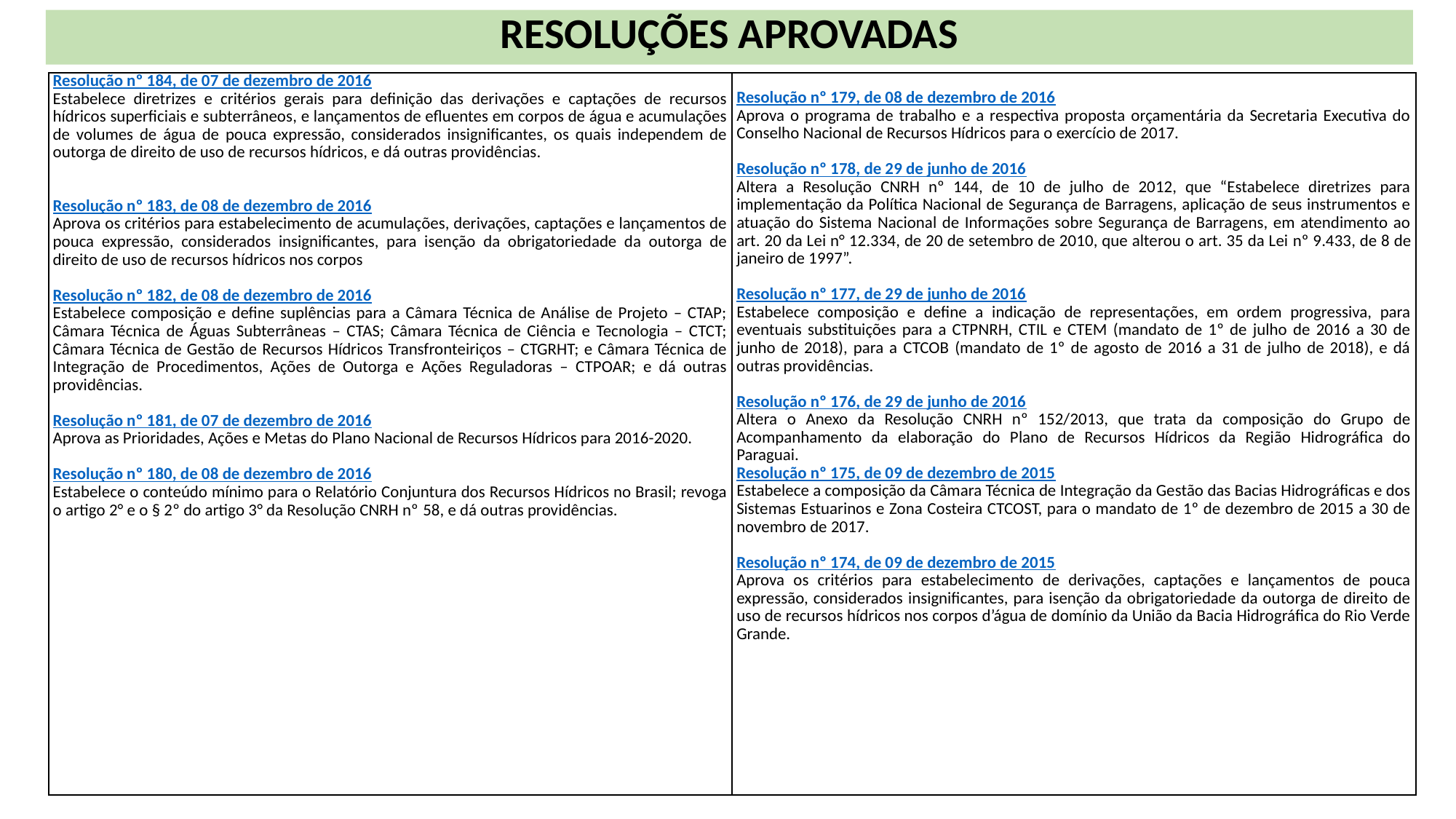

# RESOLUÇÕES APROVADAS
| Resolução nº 184, de 07 de dezembro de 2016 Estabelece diretrizes e critérios gerais para definição das derivações e captações de recursos hídricos superficiais e subterrâneos, e lançamentos de efluentes em corpos de água e acumulações de volumes de água de pouca expressão, considerados insignificantes, os quais independem de outorga de direito de uso de recursos hídricos, e dá outras providências.     Resolução nº 183, de 08 de dezembro de 2016 Aprova os critérios para estabelecimento de acumulações, derivações, captações e lançamentos de pouca expressão, considerados insignificantes, para isenção da obrigatoriedade da outorga de direito de uso de recursos hídricos nos corpos   Resolução nº 182, de 08 de dezembro de 2016 Estabelece composição e define suplências para a Câmara Técnica de Análise de Projeto – CTAP; Câmara Técnica de Águas Subterrâneas – CTAS; Câmara Técnica de Ciência e Tecnologia – CTCT; Câmara Técnica de Gestão de Recursos Hídricos Transfronteiriços – CTGRHT; e Câmara Técnica de Integração de Procedimentos, Ações de Outorga e Ações Reguladoras – CTPOAR; e dá outras providências.   Resolução nº 181, de 07 de dezembro de 2016 Aprova as Prioridades, Ações e Metas do Plano Nacional de Recursos Hídricos para 2016-2020.   Resolução nº 180, de 08 de dezembro de 2016 Estabelece o conteúdo mínimo para o Relatório Conjuntura dos Recursos Hídricos no Brasil; revoga o artigo 2° e o § 2º do artigo 3° da Resolução CNRH nº 58, e dá outras providências. | Resolução nº 179, de 08 de dezembro de 2016 Aprova o programa de trabalho e a respectiva proposta orçamentária da Secretaria Executiva do Conselho Nacional de Recursos Hídricos para o exercício de 2017. Resolução nº 178, de 29 de junho de 2016 Altera a Resolução CNRH nº 144, de 10 de julho de 2012, que “Estabelece diretrizes para implementação da Política Nacional de Segurança de Barragens, aplicação de seus instrumentos e atuação do Sistema Nacional de Informações sobre Segurança de Barragens, em atendimento ao art. 20 da Lei n° 12.334, de 20 de setembro de 2010, que alterou o art. 35 da Lei nº 9.433, de 8 de janeiro de 1997”.   Resolução nº 177, de 29 de junho de 2016 Estabelece composição e define a indicação de representações, em ordem progressiva, para eventuais substituições para a CTPNRH, CTIL e CTEM (mandato de 1º de julho de 2016 a 30 de junho de 2018), para a CTCOB (mandato de 1º de agosto de 2016 a 31 de julho de 2018), e dá outras providências.   Resolução nº 176, de 29 de junho de 2016 Altera o Anexo da Resolução CNRH nº 152/2013, que trata da composição do Grupo de Acompanhamento da elaboração do Plano de Recursos Hídricos da Região Hidrográfica do Paraguai. Resolução nº 175, de 09 de dezembro de 2015 Estabelece a composição da Câmara Técnica de Integração da Gestão das Bacias Hidrográficas e dos Sistemas Estuarinos e Zona Costeira CTCOST, para o mandato de 1º de dezembro de 2015 a 30 de novembro de 2017.   Resolução nº 174, de 09 de dezembro de 2015 Aprova os critérios para estabelecimento de derivações, captações e lançamentos de pouca expressão, considerados insignificantes, para isenção da obrigatoriedade da outorga de direito de uso de recursos hídricos nos corpos d’água de domínio da União da Bacia Hidrográfica do Rio Verde Grande. |
| --- | --- |

| Resolução nº 184, de 07 de dezembro de 2016 Estabelece diretrizes e critérios gerais para definição das derivações e captações de recursos hídricos superficiais e subterrâneos, e lançamentos de efluentes em corpos de água e acumulações de volumes de água de pouca expressão, considerados insignificantes, os quais independem de outorga de direito de uso de recursos hídricos, e dá outras providências.     Resolução nº 183, de 08 de dezembro de 2016 Aprova os critérios para estabelecimento de acumulações, derivações, captações e lançamentos de pouca expressão, considerados insignificantes, para isenção da obrigatoriedade da outorga de direito de uso de recursos hídricos nos corpos   Resolução nº 182, de 08 de dezembro de 2016 Estabelece composição e define suplências para a Câmara Técnica de Análise de Projeto – CTAP; Câmara Técnica de Águas Subterrâneas – CTAS; Câmara Técnica de Ciência e Tecnologia – CTCT; Câmara Técnica de Gestão de Recursos Hídricos Transfronteiriços – CTGRHT; e Câmara Técnica de Integração de Procedimentos, Ações de Outorga e Ações Reguladoras – CTPOAR; e dá outras providências.   Resolução nº 181, de 07 de dezembro de 2016 Aprova as Prioridades, Ações e Metas do Plano Nacional de Recursos Hídricos para 2016-2020.   Resolução nº 180, de 08 de dezembro de 2016 Estabelece o conteúdo mínimo para o Relatório Conjuntura dos Recursos Hídricos no Brasil; revoga o artigo 2° e o § 2º do artigo 3° da Resolução CNRH nº 58, e dá outras providências.   Resolução nº 179, de 08 de dezembro de 2016 Aprova o programa de trabalho e a respectiva proposta orçamentária da Secretaria Executiva do Conselho Nacional de Recursos Hídricos para o exercício de 2017. | Resolução nº 178, de 29 de junho de 2016 Altera a Resolução CNRH nº 144, de 10 de julho de 2012, que “Estabelece diretrizes para implementação da Política Nacional de Segurança de Barragens, aplicação de seus instrumentos e atuação do Sistema Nacional de Informações sobre Segurança de Barragens, em atendimento ao art. 20 da Lei n° 12.334, de 20 de setembro de 2010, que alterou o art. 35 da Lei nº 9.433, de 8 de janeiro de 1997”.   Resolução nº 177, de 29 de junho de 2016 Estabelece composição e define a indicação de representações, em ordem progressiva, para eventuais substituições para a CTPNRH, CTIL e CTEM (mandato de 1º de julho de 2016 a 30 de junho de 2018), para a CTCOB (mandato de 1º de agosto de 2016 a 31 de julho de 2018), e dá outras providências.   Resolução nº 176, de 29 de junho de 2016 Altera o Anexo da Resolução CNRH nº 152/2013, que trata da composição do Grupo de Acompanhamento da elaboração do Plano de Recursos Hídricos da Região Hidrográfica do Paraguai. Resolução nº 175, de 09 de dezembro de 2015 Estabelece a composição da Câmara Técnica de Integração da Gestão das Bacias Hidrográficas e dos Sistemas Estuarinos e Zona Costeira CTCOST, para o mandato de 1º de dezembro de 2015 a 30 de novembro de 2017.   Resolução nº 174, de 09 de dezembro de 2015 Aprova os critérios para estabelecimento de derivações, captações e lançamentos de pouca expressão, considerados insignificantes, para isenção da obrigatoriedade da outorga de direito de uso de recursos hídricos nos corpos d’água de domínio da União da Bacia Hidrográfica do Rio Verde Grande. |
| --- | --- |